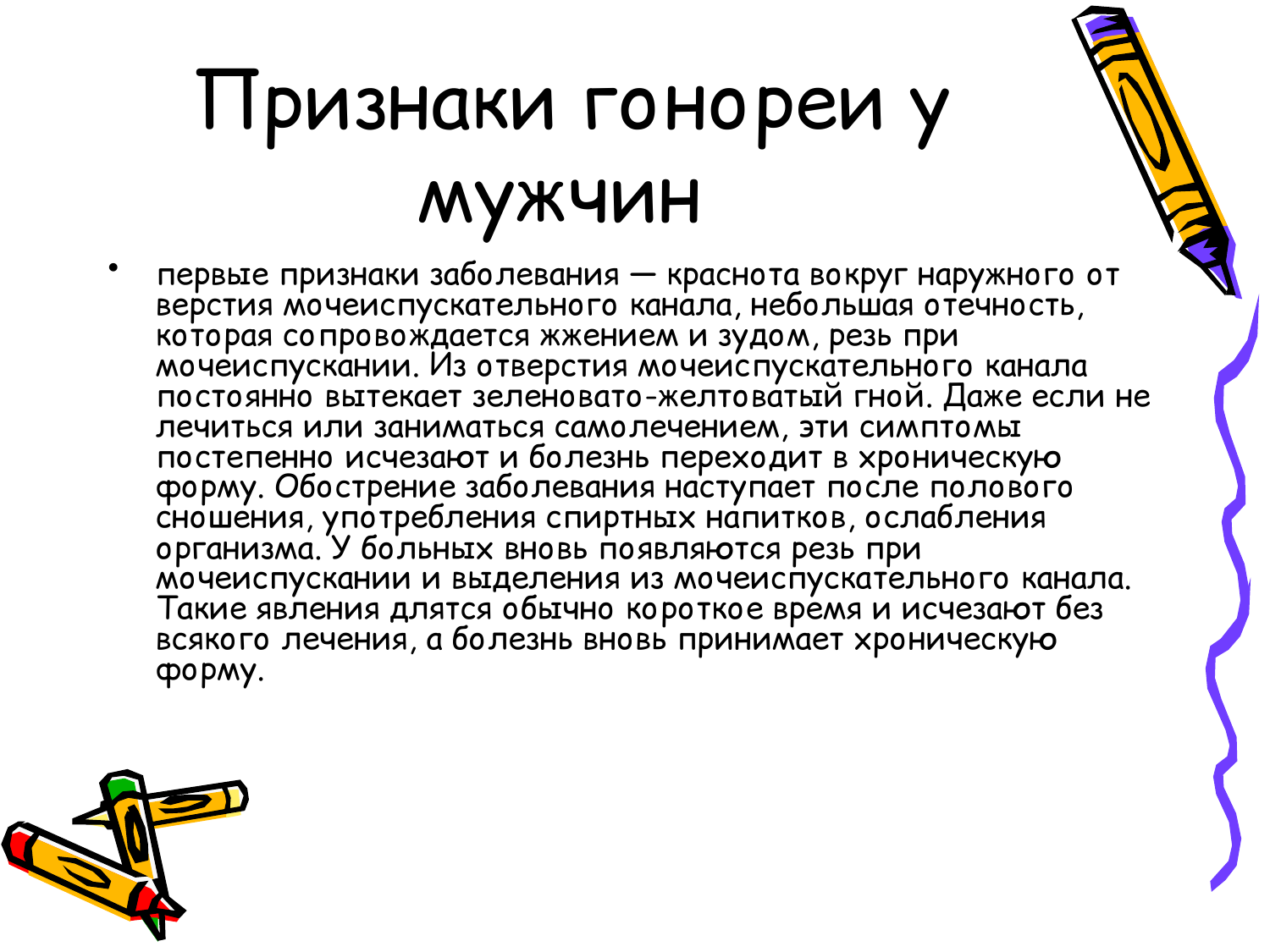

# Признаки гонореи у мужчин
первые при­знаки заболевания — краснота вокруг наружного от­верстия мочеиспускательного канала, небольшая отечность, которая сопровождается жжением и зу­дом, резь при мочеиспускании. Из отверстия мочеис­пускательного канала постоянно вытекает зеленова­то-желтоватый гной. Даже если не лечиться или за­ниматься самолечением, эти симптомы постепенно исчезают и болезнь переходит в хроническую форму. Обострение заболевания наступает после полового сношения, употребления спиртных напитков, ослаб­ления организма. У больных вновь появляются резь при мочеиспускании и выделения из мочеиспуска­тельного канала. Такие явления длятся обычно ко­роткое время и исчезают без всякого лечения, а бо­лезнь вновь принимает хроническую форму.